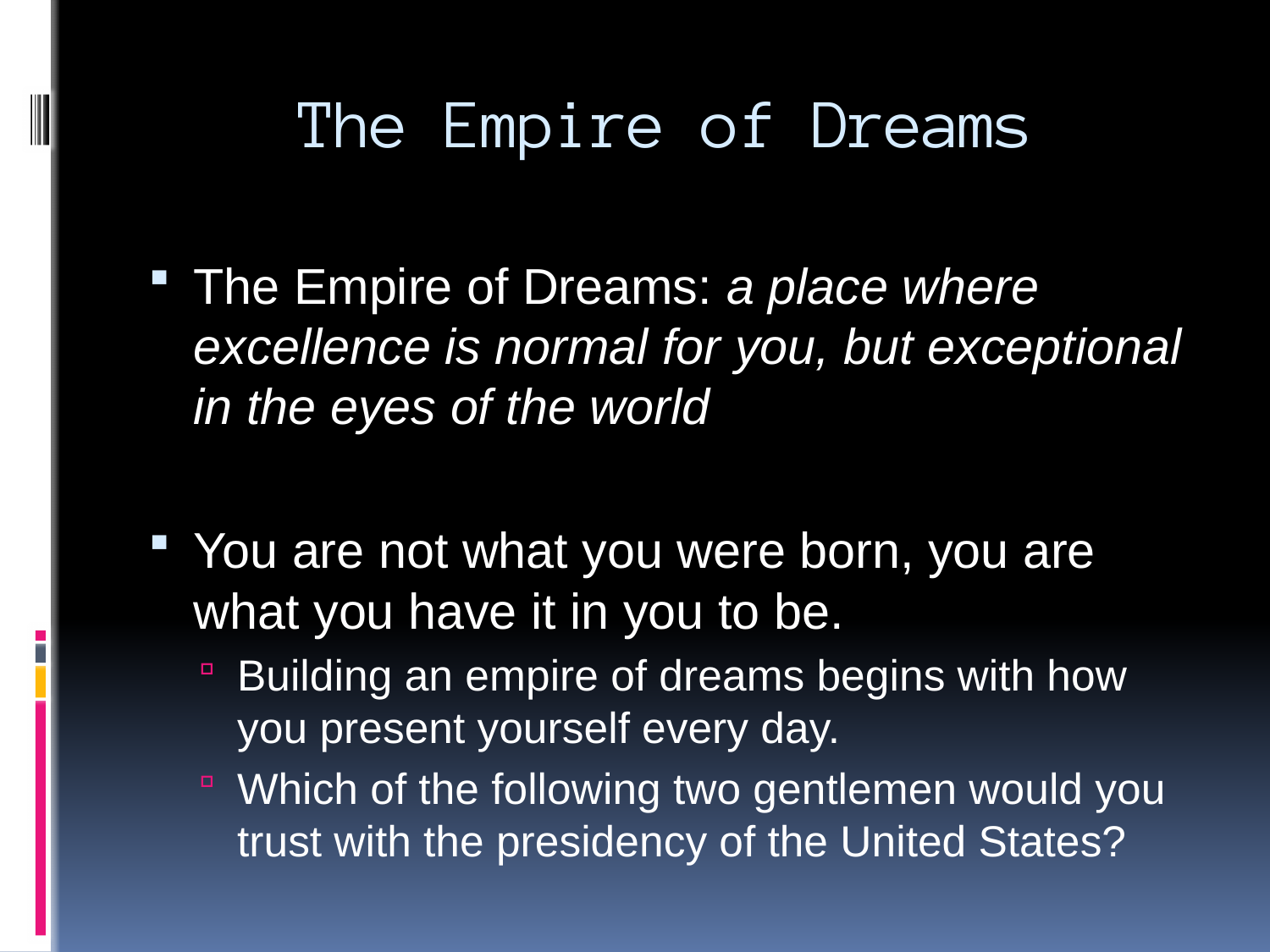

# The Empire of Dreams
The Empire of Dreams: a place where excellence is normal for you, but exceptional in the eyes of the world

You are not what you were born, you are what you have it in you to be.
Building an empire of dreams begins with how you present yourself every day.
Which of the following two gentlemen would you trust with the presidency of the United States?